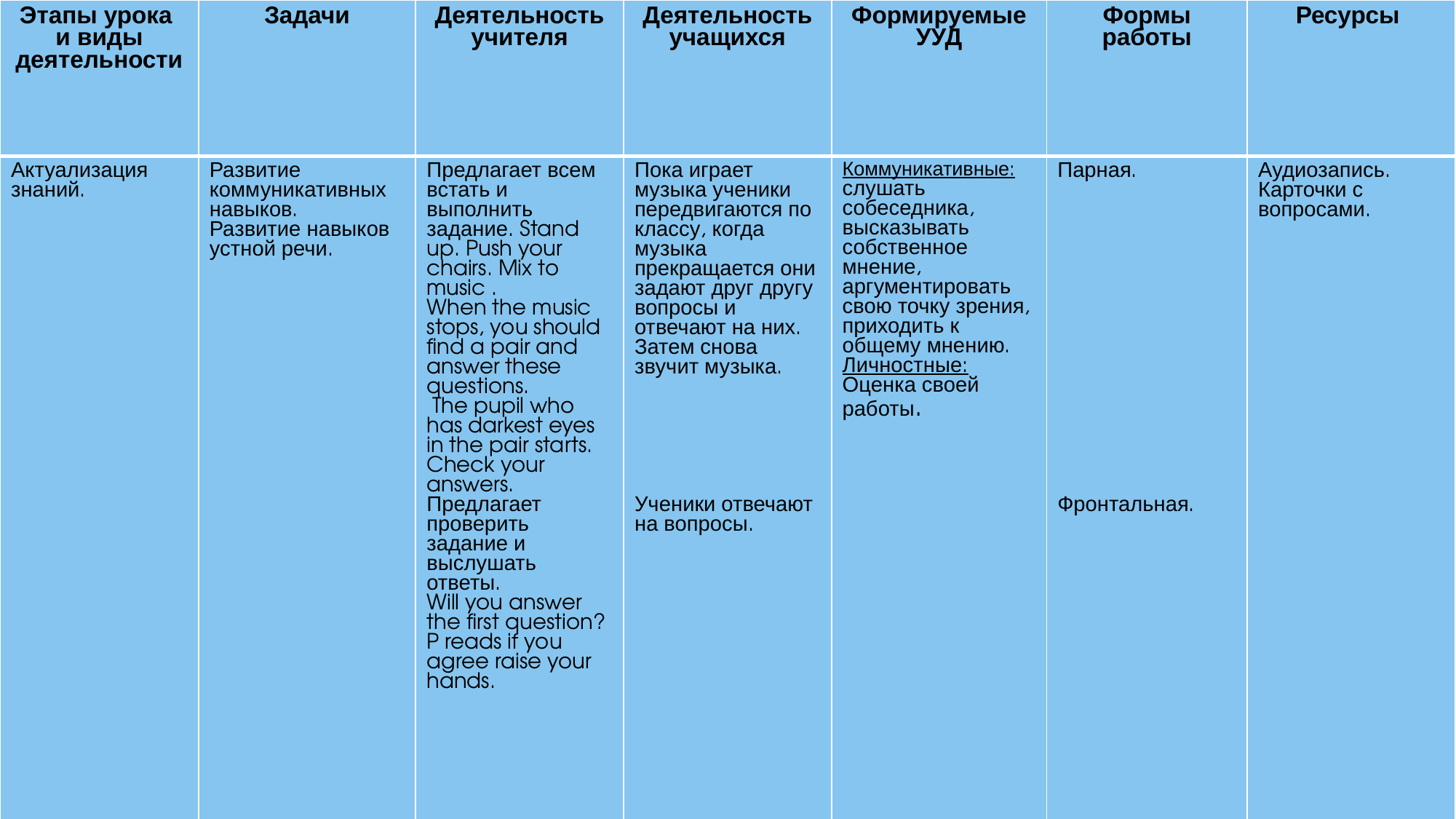

| Этапы урока и виды деятельности | Задачи | Деятельность учителя | Деятельность учащихся | Формируемые УУД | Формы работы | Ресурсы |
| --- | --- | --- | --- | --- | --- | --- |
| Актуализация знаний. | Развитие коммуникативных навыков. Развитие навыков устной речи. | Предлагает всем встать и выполнить задание. Stand up. Push your chairs. Mix to music . When the music stops, you should find a pair and answer these questions. The pupil who has darkest eyes in the pair starts. Check your answers. Предлагает проверить задание и выслушать ответы. Will you answer the first question? P reads if you agree raise your hands. | Пока играет музыка ученики передвигаются по классу, когда музыка прекращается они задают друг другу вопросы и отвечают на них. Затем снова звучит музыка. Ученики отвечают на вопросы. | Коммуникативные: слушать собеседника, высказывать собственное мнение, аргументировать свою точку зрения, приходить к общему мнению. Личностные: Оценка своей работы. | Парная. Фронтальная. | Аудиозапись. Карточки с вопросами. |